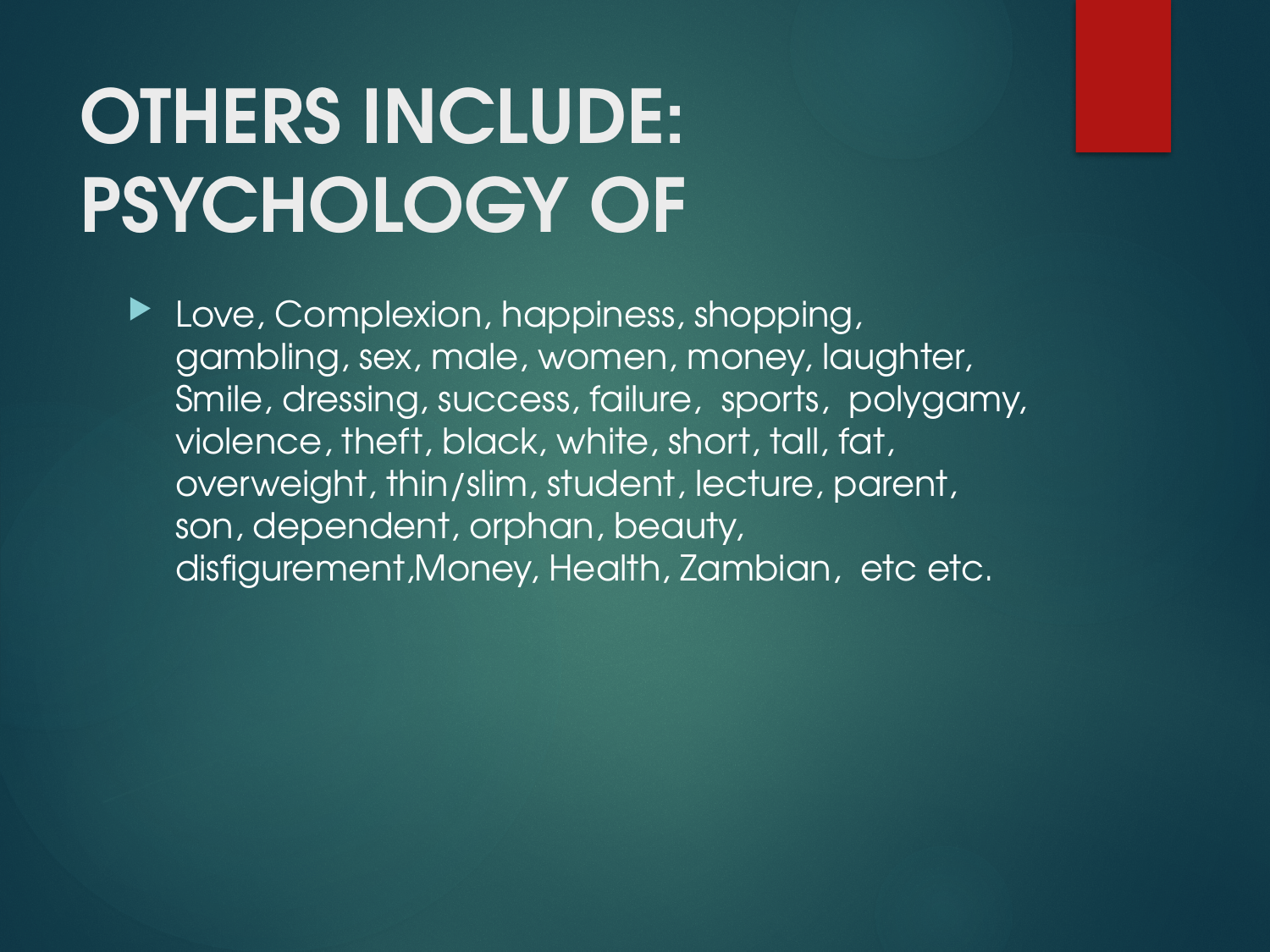

# OTHERS INCLUDE: PSYCHOLOGY OF
Love, Complexion, happiness, shopping, gambling, sex, male, women, money, laughter, Smile, dressing, success, failure,  sports,  polygamy, violence, theft, black, white, short, tall, fat, overweight, thin/slim, student, lecture, parent, son, dependent, orphan, beauty, disfigurement,Money, Health, Zambian,  etc etc.